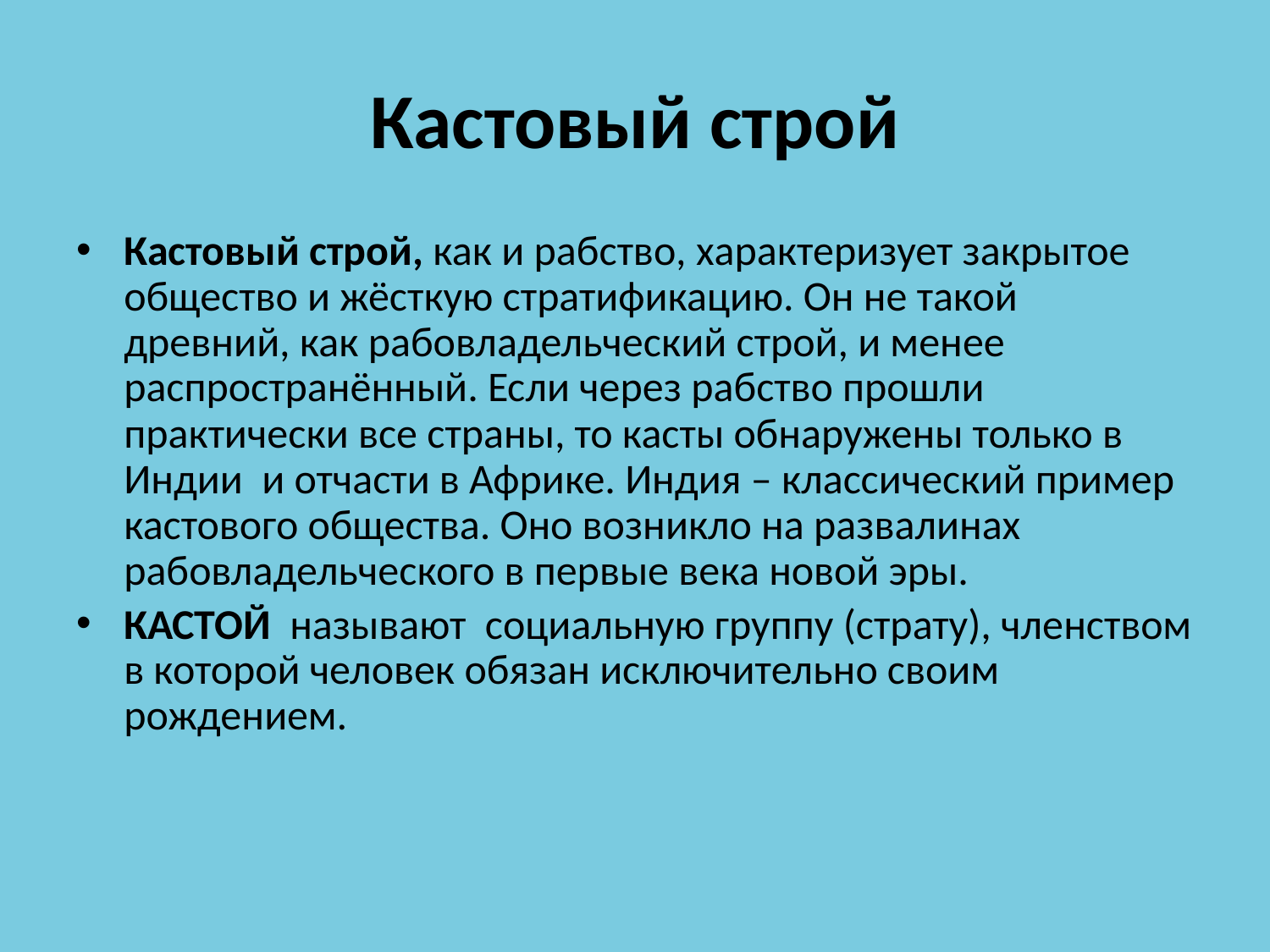

# Кастовый строй
Кастовый строй, как и рабство, характеризует закрытое общество и жёсткую стратификацию. Он не такой древний, как рабовладельческий строй, и менее распространённый. Если через рабство прошли практически все страны, то касты обнаружены только в Индии  и отчасти в Африке. Индия – классический пример кастового общества. Оно возникло на развалинах рабовладельческого в первые века новой эры.
КАСТОЙ  называют  социальную группу (страту), членством в которой человек обязан исключительно своим рождением.